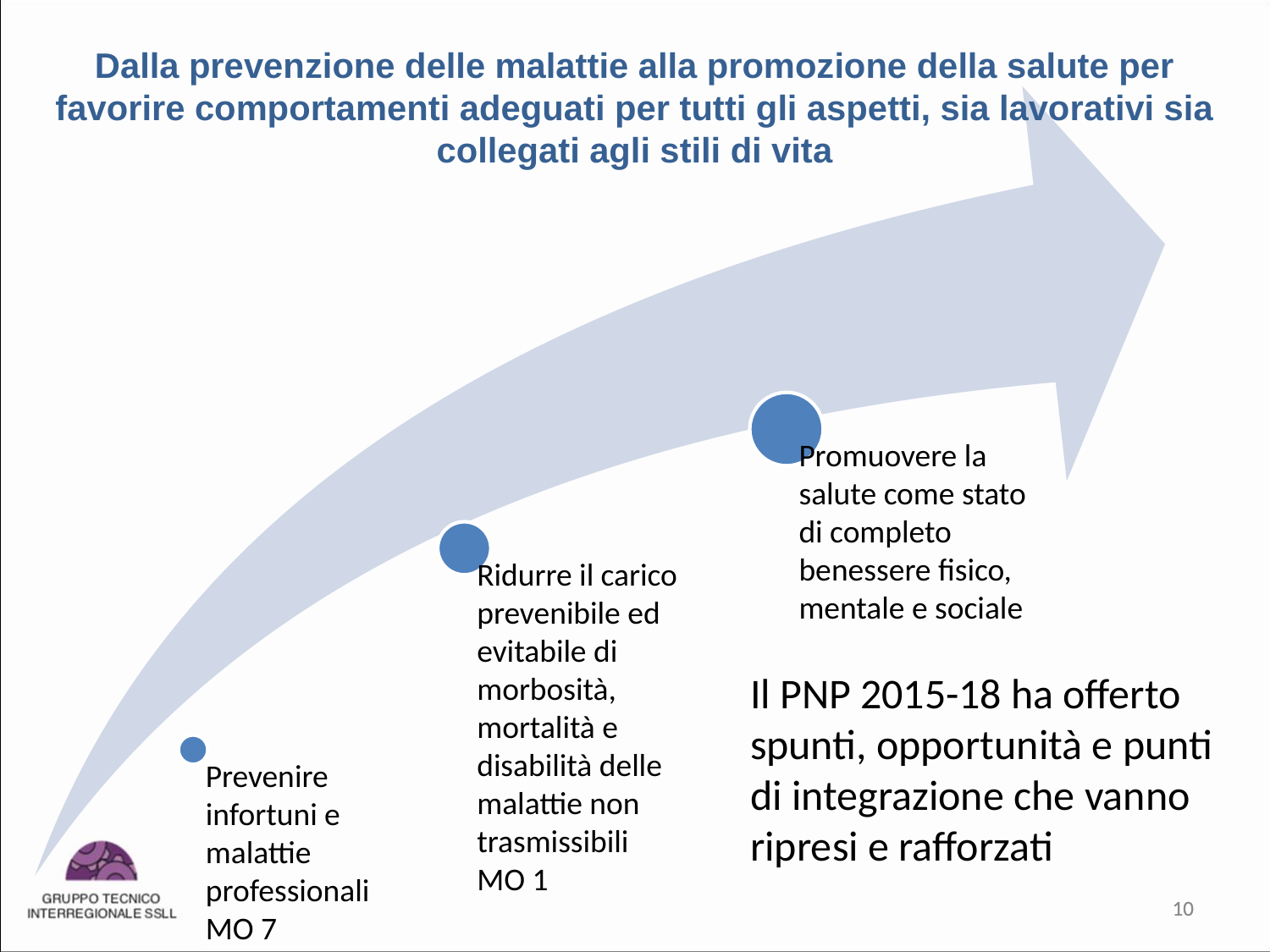

Dalla prevenzione delle malattie alla promozione della salute per favorire comportamenti adeguati per tutti gli aspetti, sia lavorativi sia collegati agli stili di vita

Prevenire infortuni e malattie professionali
MO 7
Ridurre il carico prevenibile ed evitabile di morbosità, mortalità e disabilità delle malattie non trasmissibili
MO 1
Promuovere la salute come stato di completo benessere fisico, mentale e sociale
Il PNP 2015-18 ha offerto spunti, opportunità e punti di integrazione che vanno ripresi e rafforzati

10
10